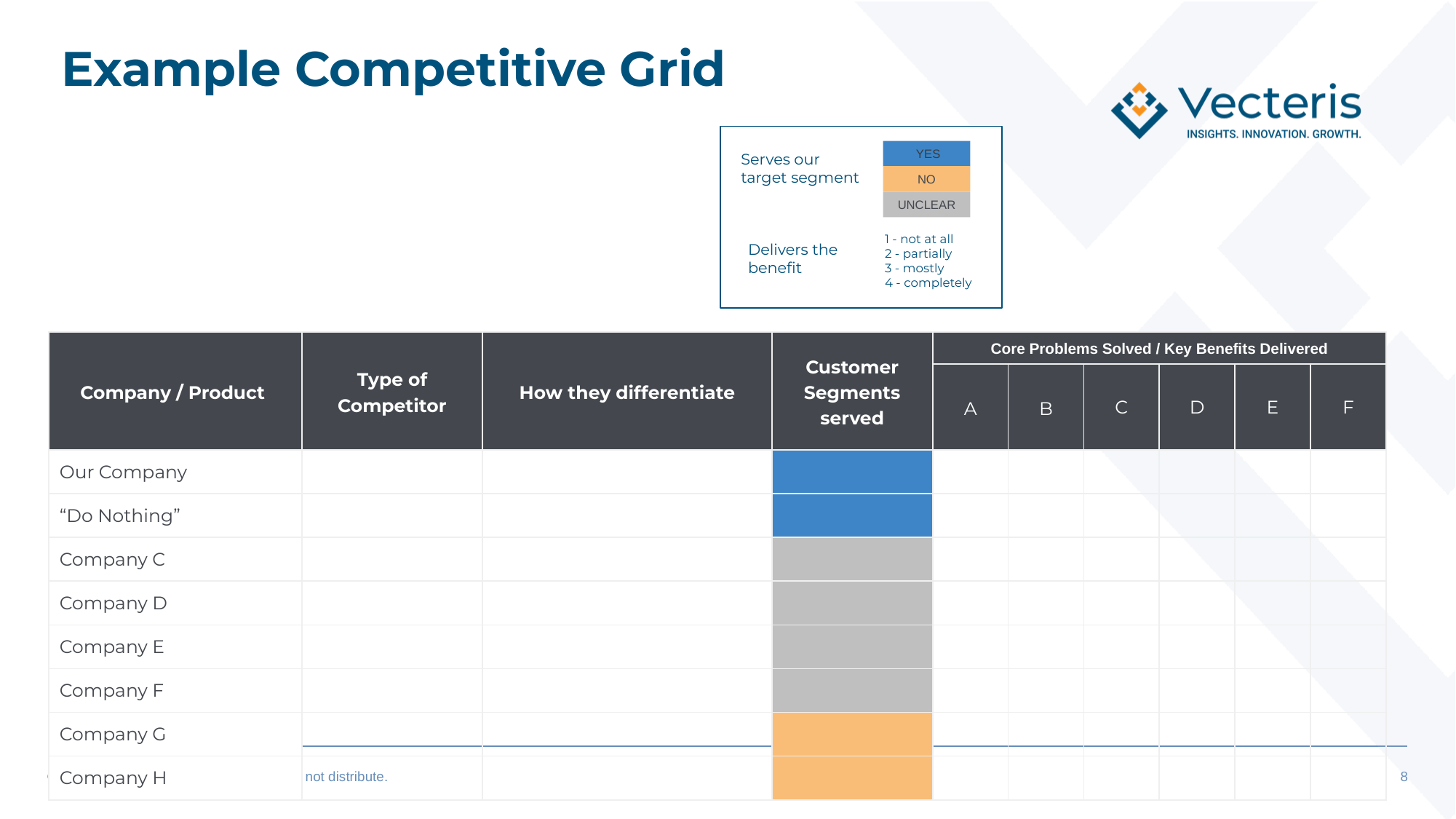

Example Competitive Grid

Serves our target segment
 YES
NO
UNCLEAR
1 - not at all
2 - partially
3 - mostly
4 - completely
Delivers the benefit
| Company / Product | Type of Competitor | How they differentiate | Customer Segments served | Core Problems Solved / Key Benefits Delivered |  |  |  |  |  |
| --- | --- | --- | --- | --- | --- | --- | --- | --- | --- |
|  |  |  |  | A | B | C | D | E | F |
| Our Company |  |  |  |  |  |  |  |  |  |
| “Do Nothing” |  |  |  |  |  |  |  |  |  |
| Company C |  |  |  |  |  |  |  |  |  |
| Company D |  |  |  |  |  |  |  |  |  |
| Company E |  |  |  |  |  |  |  |  |  |
| Company F |  |  |  |  |  |  |  |  |  |
| Company G |  |  |  |  |  |  |  |  |  |
| Company H |  |  |  |  |  |  |  |  |  |